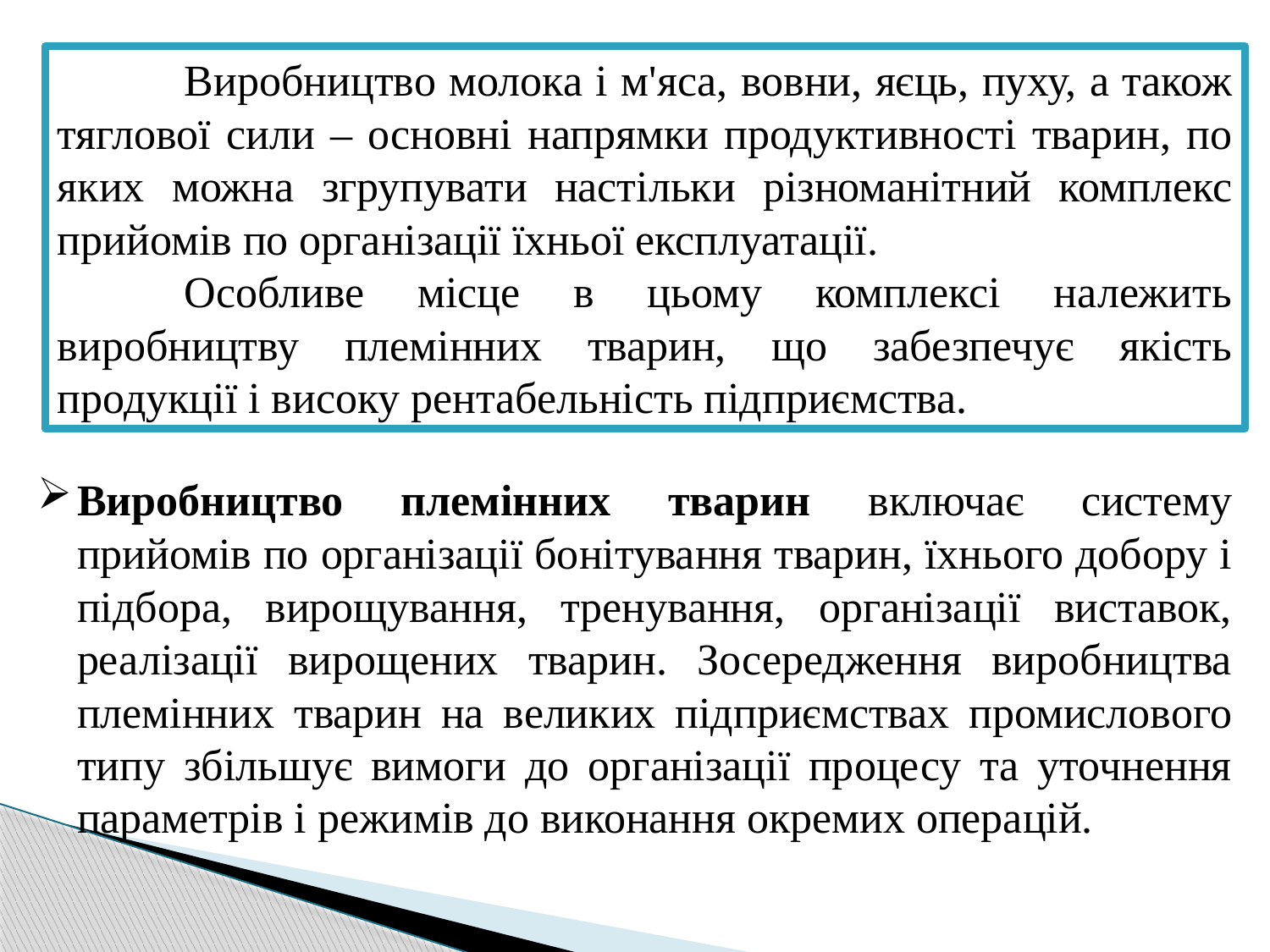

Виробництво молока і м'яса, вовни, яєць, пуху, а також тяглової сили – основні напрямки продуктивності тварин, по яких можна згрупувати настільки різноманітний комплекс прийомів по організації їхньої експлуатації.
	Особливе місце в цьому комплексі належить виробництву племінних тварин, що забезпечує якість продукції і високу рентабельність підприємства.
Виробництво племінних тварин включає систему прийомів по організації бонітування тварин, їхнього добору і підбора, вирощування, тренування, організації виставок, реалізації вирощених тварин. Зосередження виробництва племінних тварин на великих підприємствах промислового типу збільшує вимоги до організації процесу та уточнення параметрів і режимів до виконання окремих операцій.